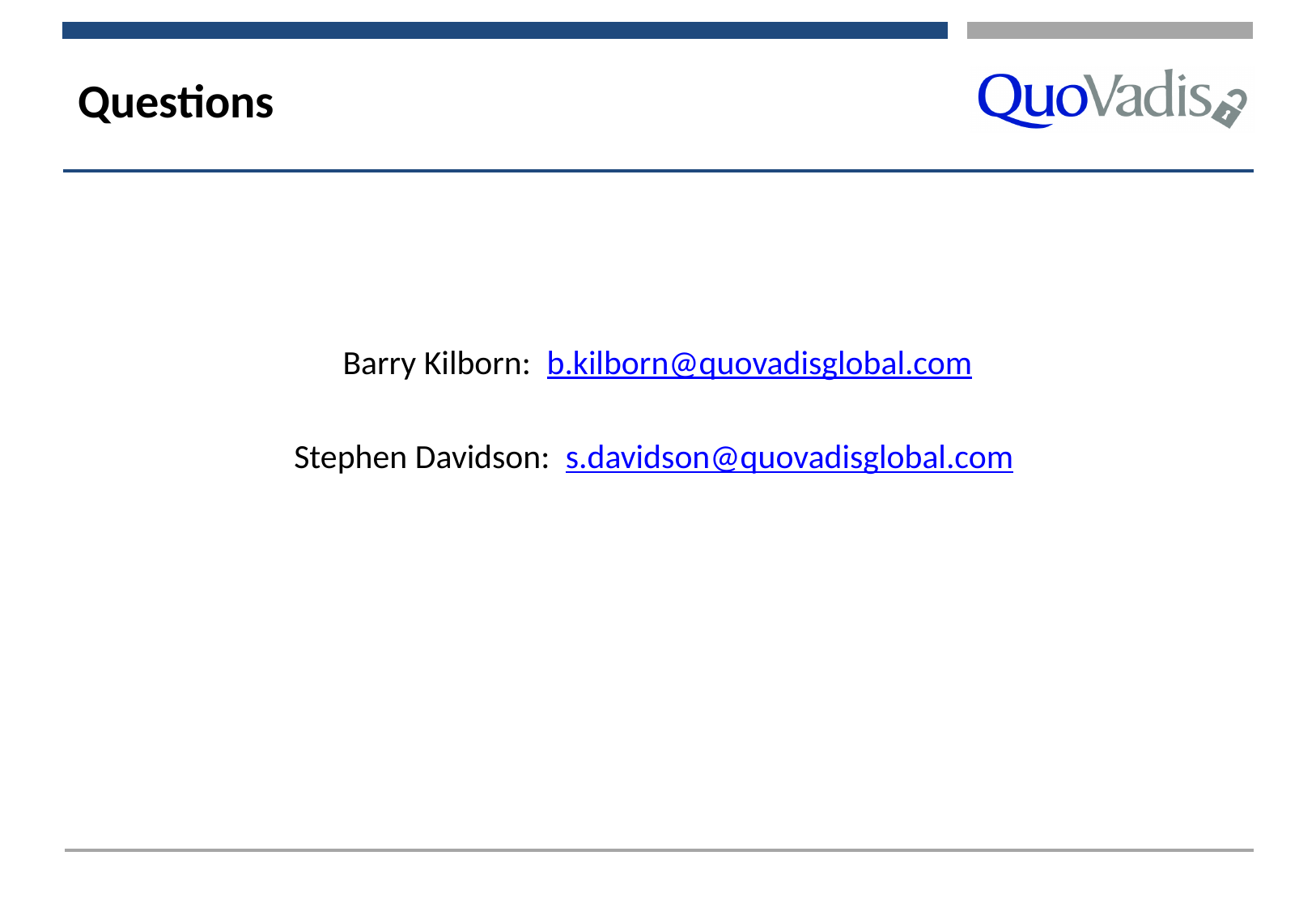

# Questions

Barry Kilborn:  b.kilborn@quovadisglobal.com

Stephen Davidson:  s.davidson@quovadisglobal.com